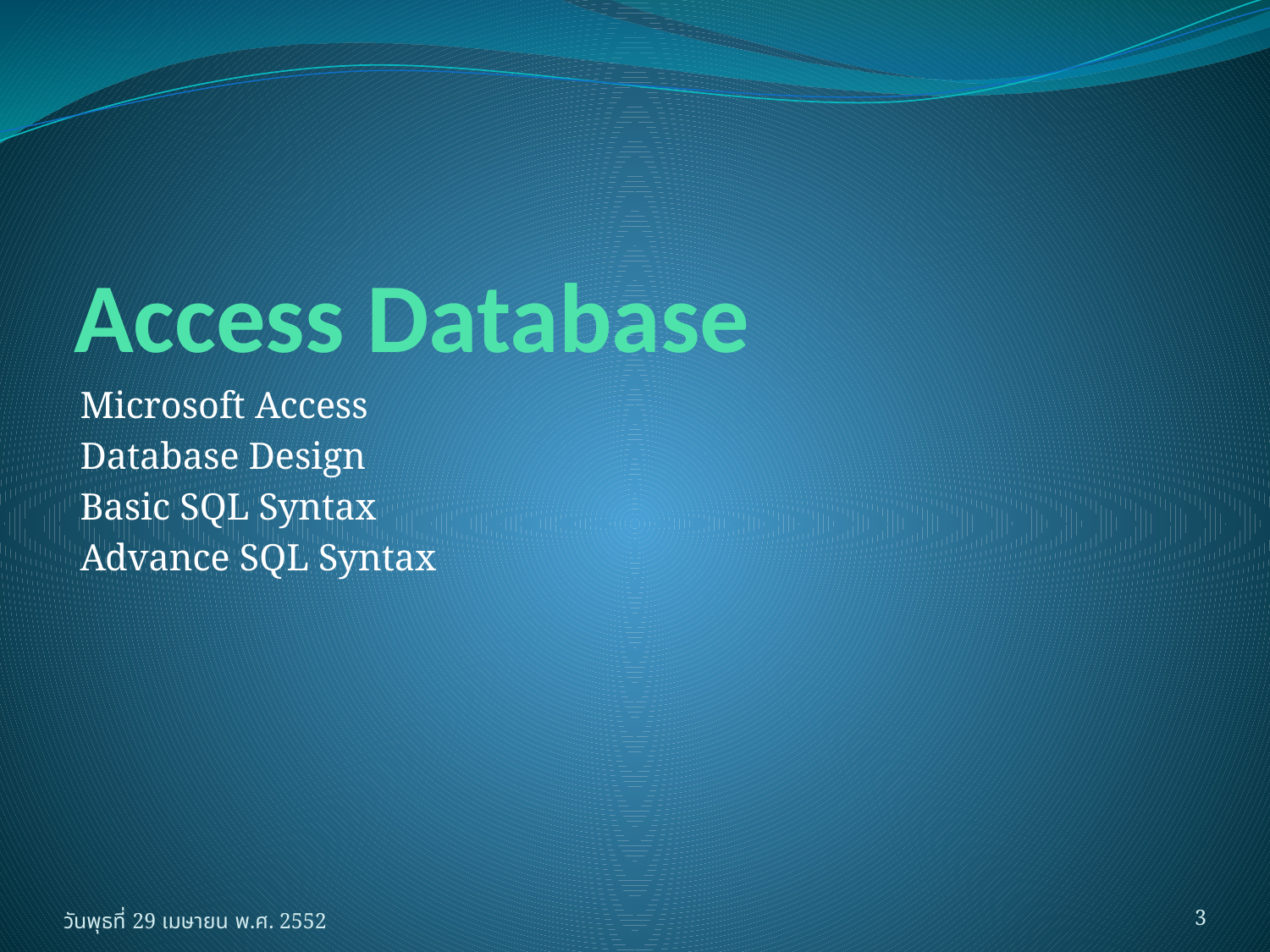

# Access Database
Microsoft Access
Database Design
Basic SQL Syntax
Advance SQL Syntax
วันพุธที่ 29 เมษายน พ.ศ. 2552
3